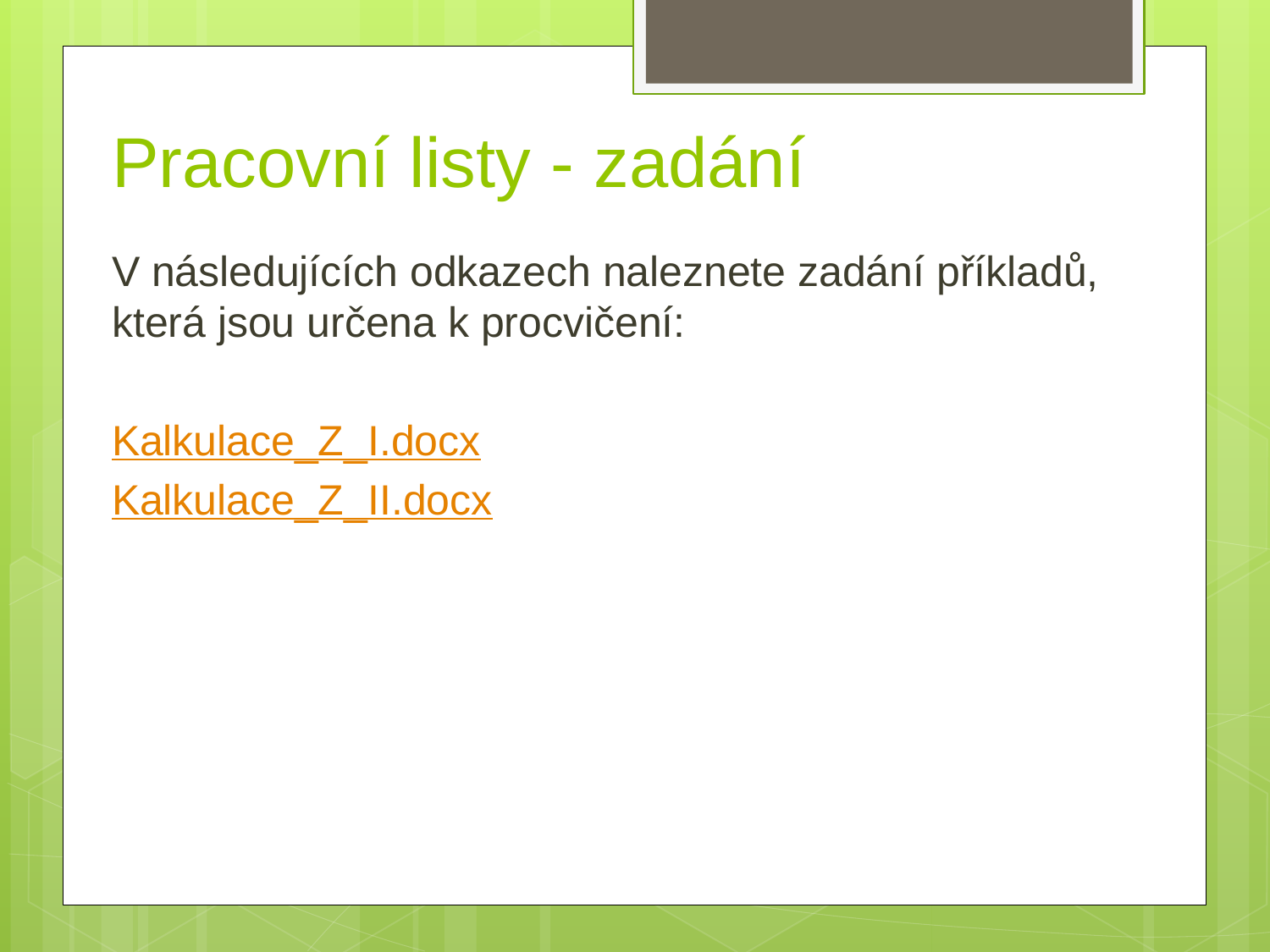

# Pracovní listy - zadání
V následujících odkazech naleznete zadání příkladů, která jsou určena k procvičení:

Kalkulace_Z_I.docx
Kalkulace_Z_II.docx